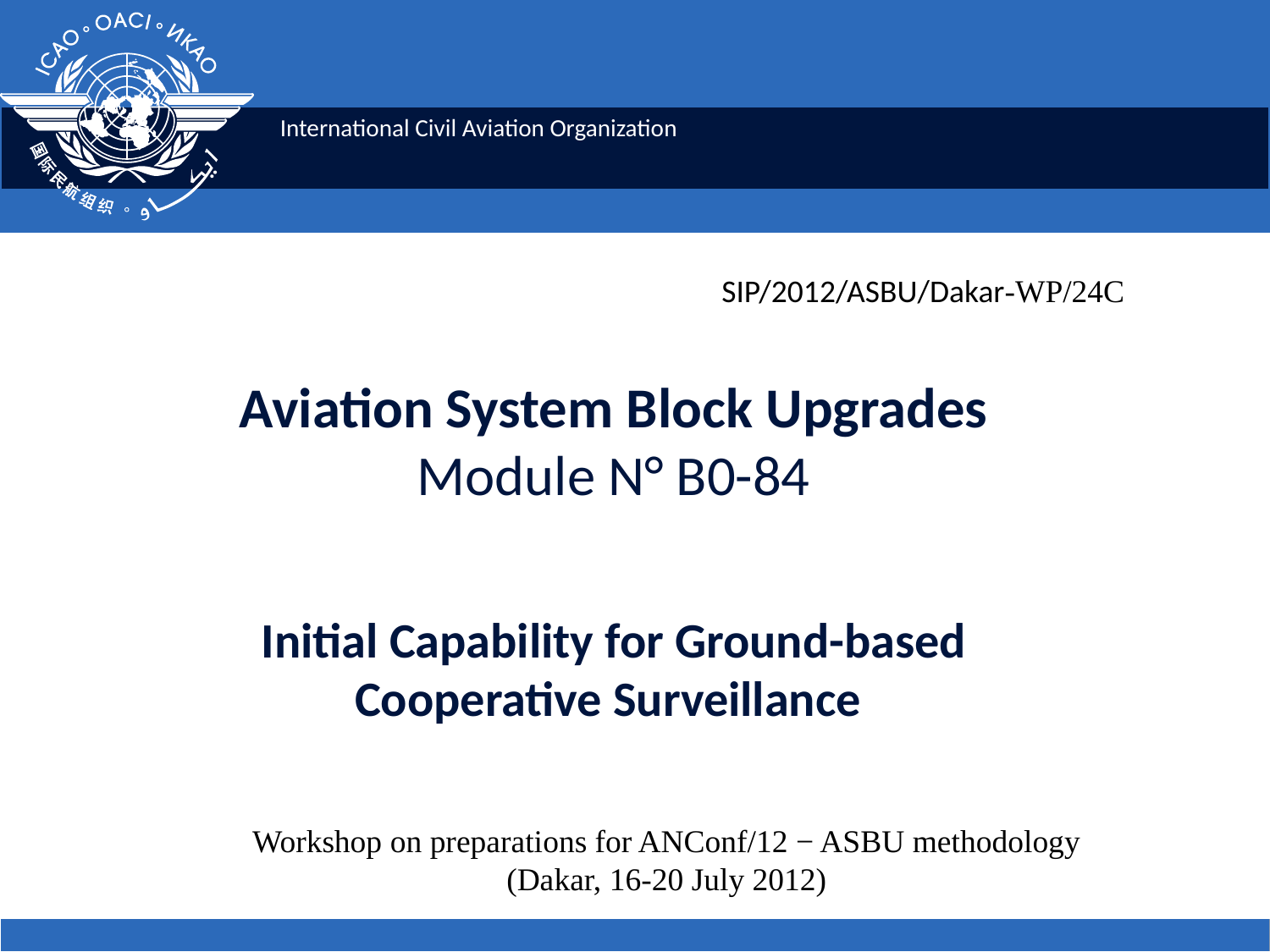

SIP/2012/ASBU/Dakar-WP/24C
# Aviation System Block Upgrades Module N° B0-84 Initial Capability for Ground-based Cooperative Surveillance
Workshop on preparations for ANConf/12 − ASBU methodology
(Dakar, 16-20 July 2012)